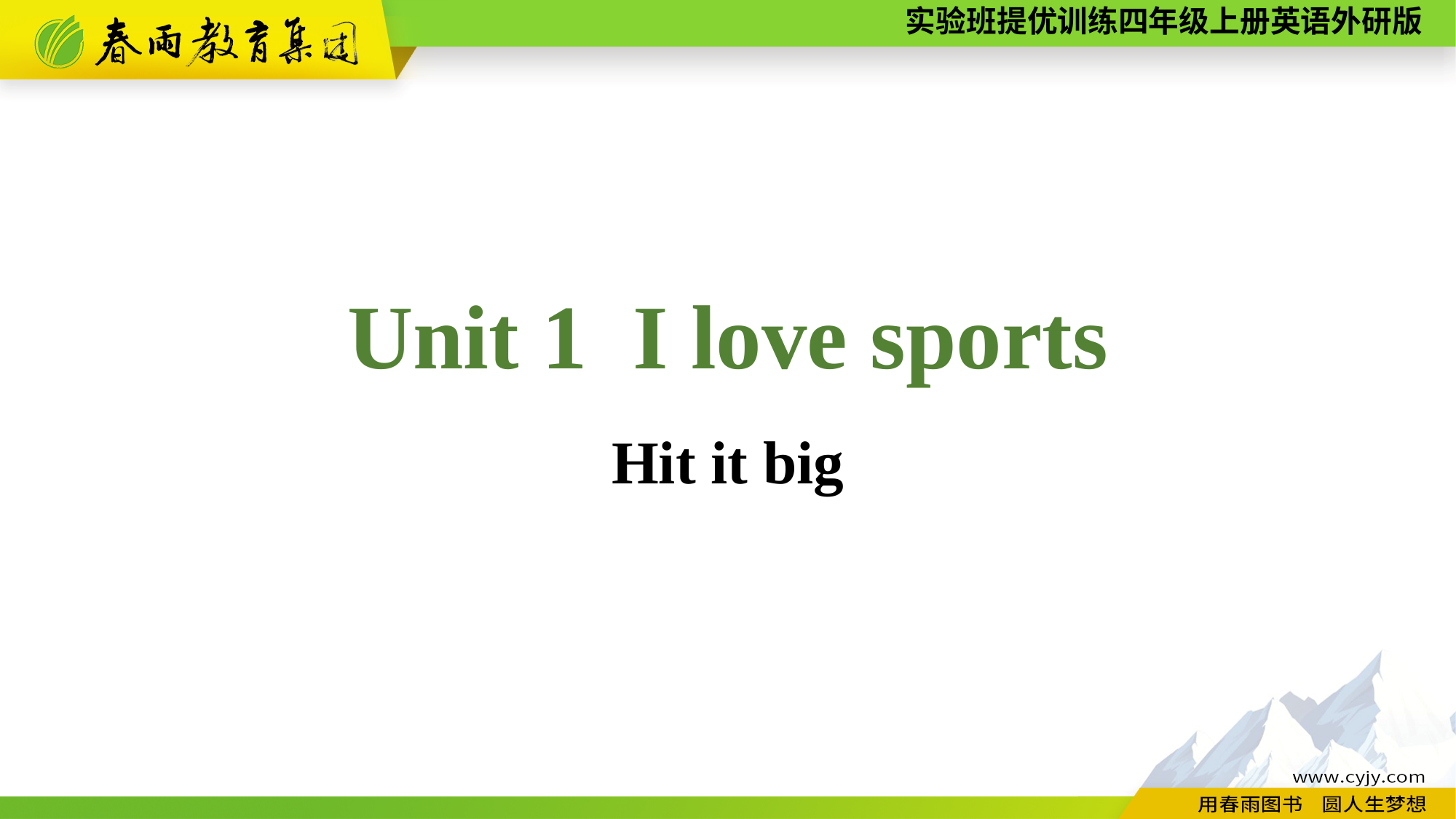

Unit 1  I love sports
Hit it big